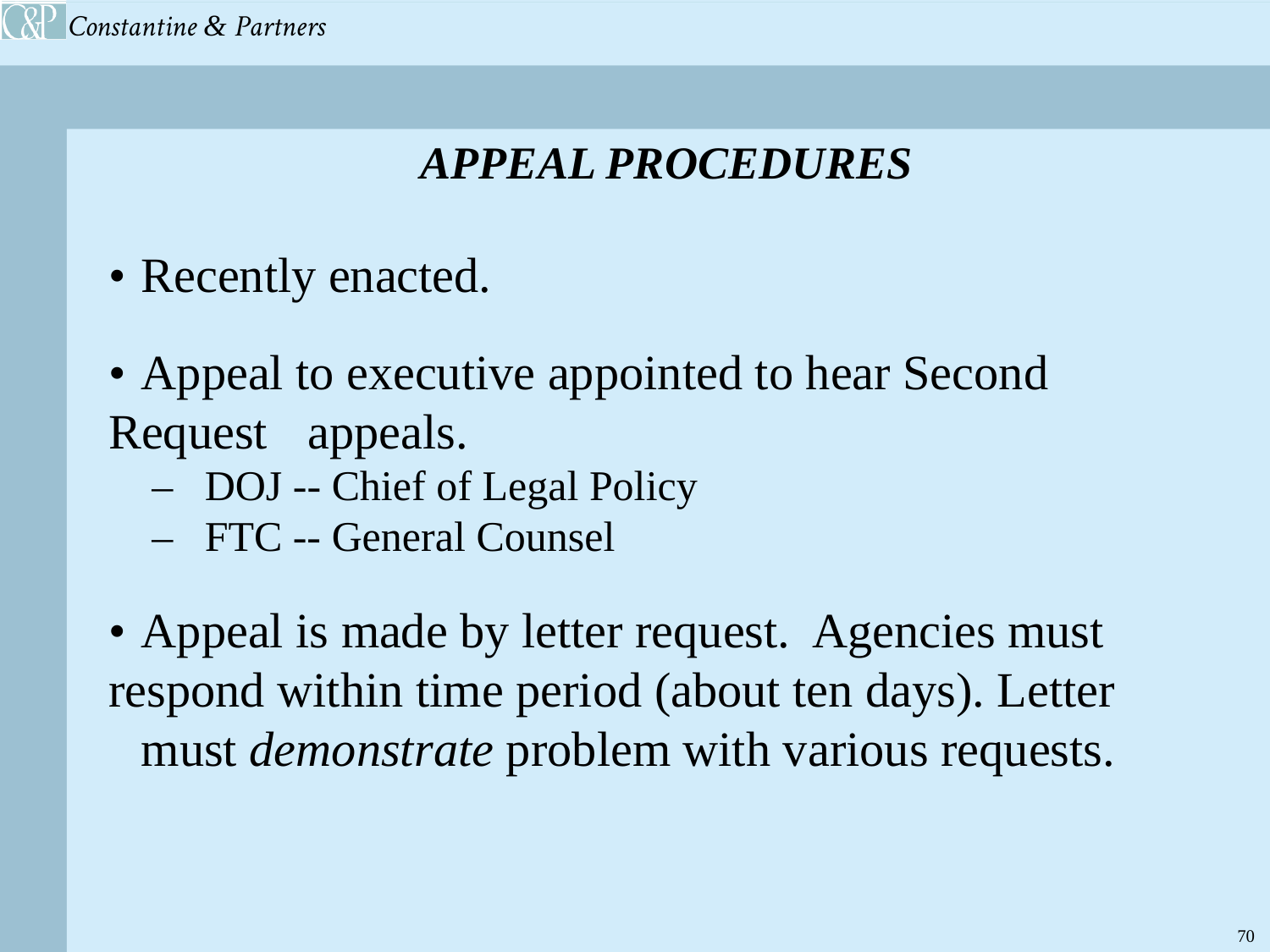

APPEAL PROCEDURES
• 	Recently enacted.

• 	Appeal to executive appointed to hear Second 	Request 	appeals.
	 – 	DOJ -- Chief of Legal Policy
	 – 	FTC -- General Counsel

• 	Appeal is made by letter request.  Agencies must 		respond within time period (about ten days). Letter 		must demonstrate problem with various requests.